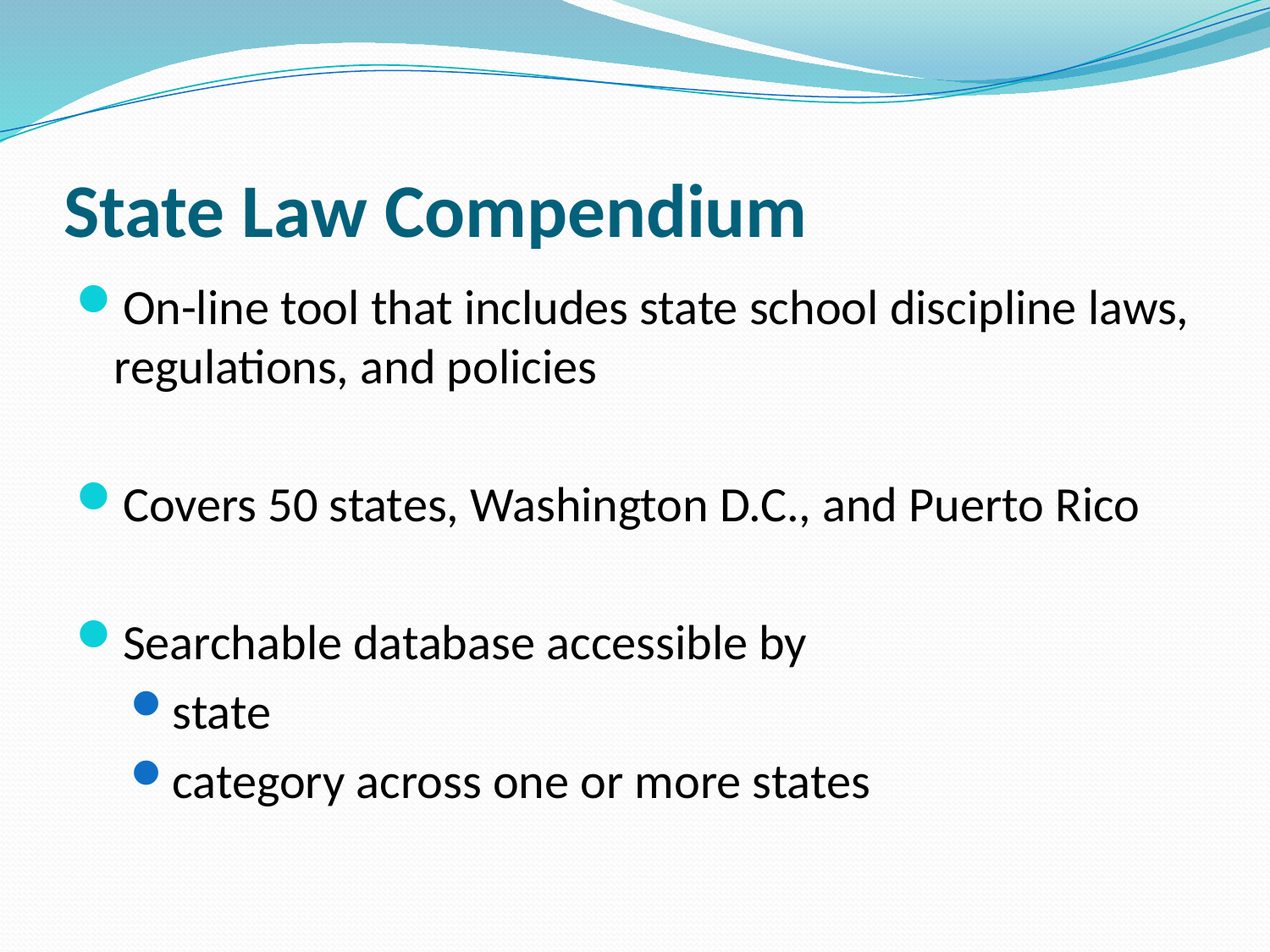

# State Law Compendium
On-line tool that includes state school discipline laws, regulations, and policies

Covers 50 states, Washington D.C., and Puerto Rico

Searchable database accessible by
state
category across one or more states